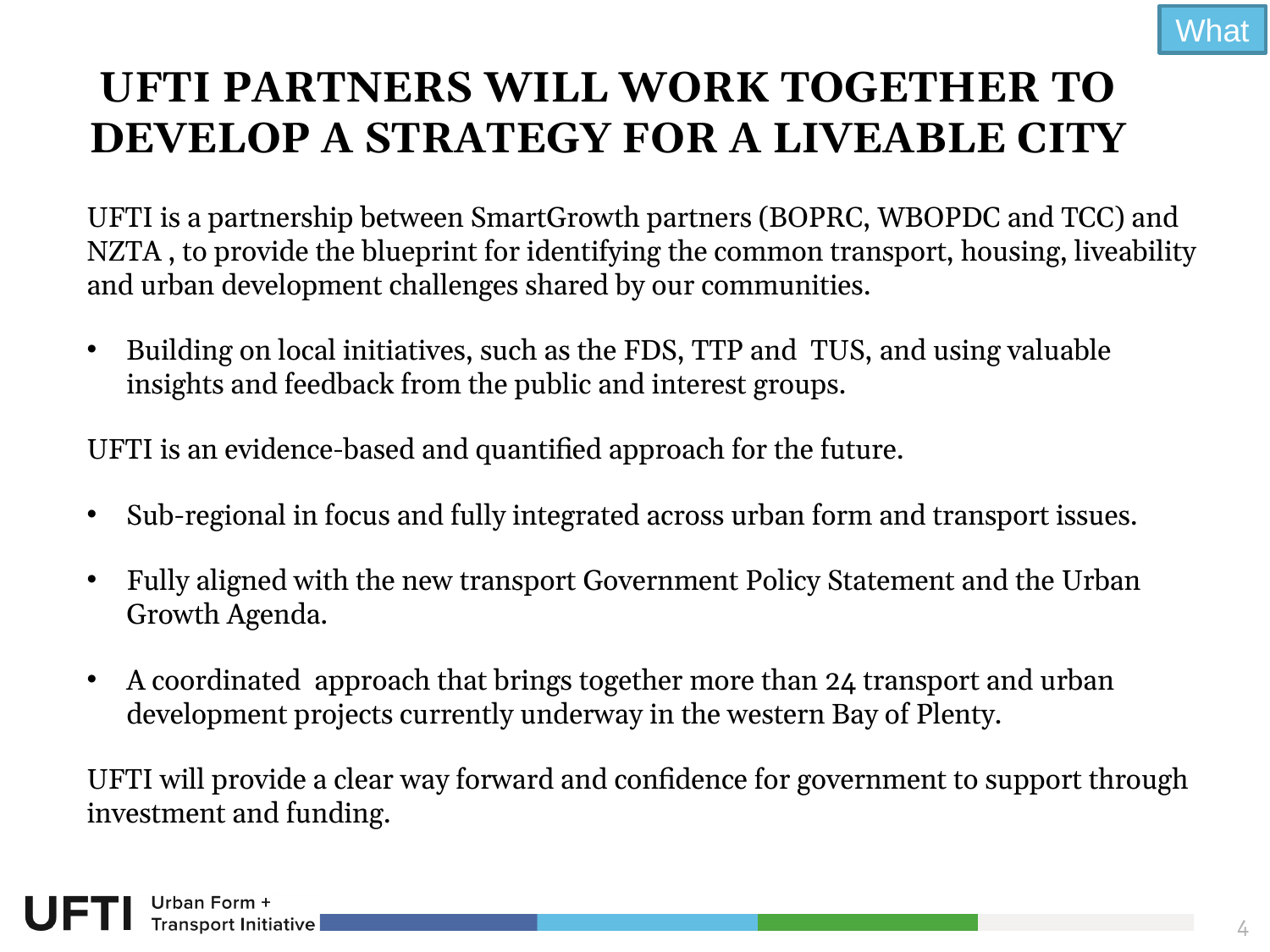

What
# UFTI partners will work together to develop a strategy for a liveable city
UFTI is a partnership between SmartGrowth partners (BOPRC, WBOPDC and TCC) and NZTA , to provide the blueprint for identifying the common transport, housing, liveability and urban development challenges shared by our communities.
Building on local initiatives, such as the FDS, TTP and  TUS, and using valuable insights and feedback from the public and interest groups.
UFTI is an evidence-based and quantified approach for the future.
Sub-regional in focus and fully integrated across urban form and transport issues.
Fully aligned with the new transport Government Policy Statement and the Urban Growth Agenda.
A coordinated  approach that brings together more than 24 transport and urban development projects currently underway in the western Bay of Plenty.
UFTI will provide a clear way forward and confidence for government to support through investment and funding.

4